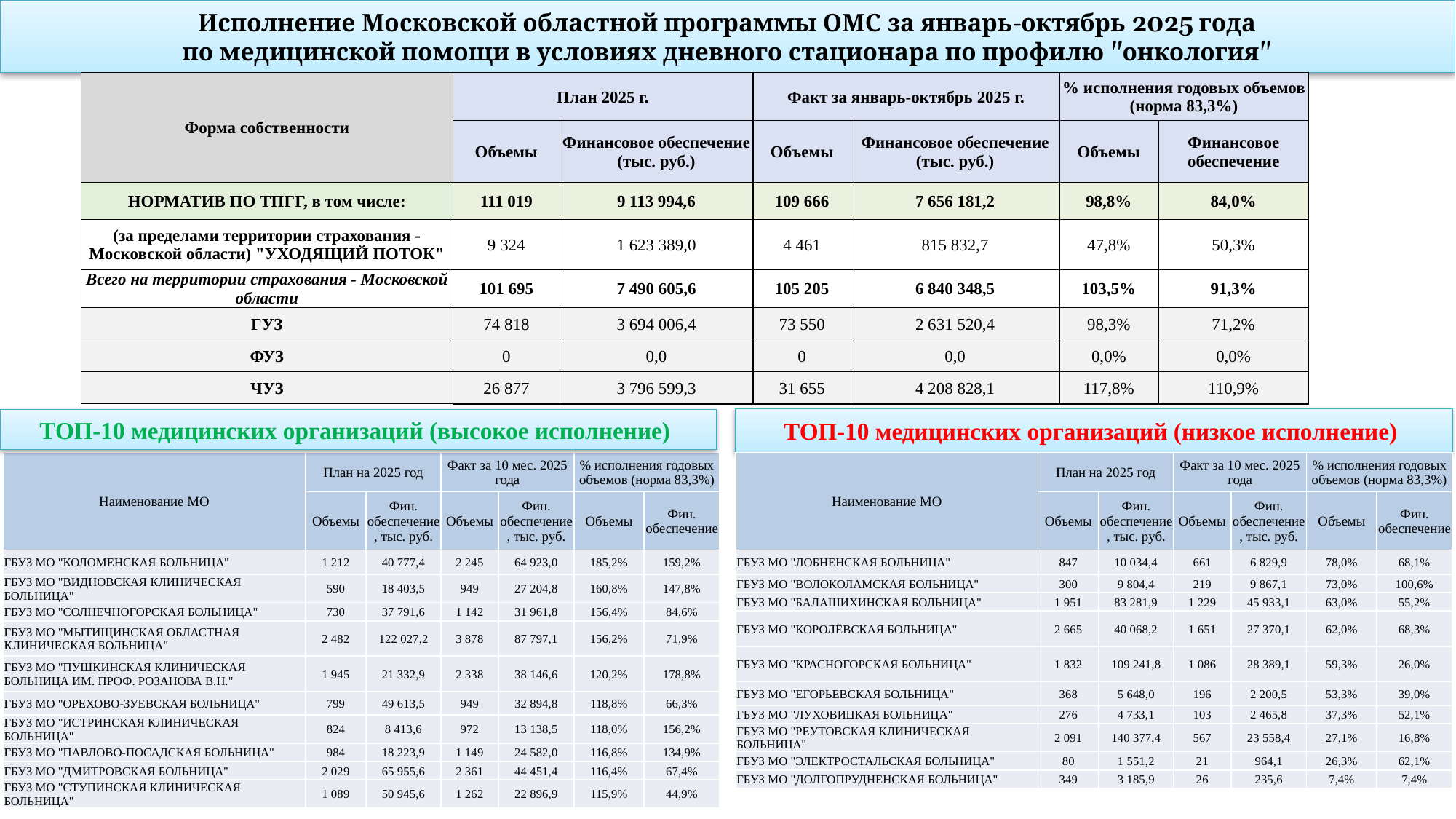

# Исполнение Московской областной программы ОМС за январь-октябрь 2025 года по медицинской помощи в условиях дневного стационара по профилю "онкология"
| Форма собственности | План 2025 г. |  | Факт за январь-октябрь 2025 г. |  | % исполнения годовых объемов (норма 83,3%) |  |
| --- | --- | --- | --- | --- | --- | --- |
|  | Объемы | Финансовое обеспечение (тыс. руб.) | Объемы | Финансовое обеспечение (тыс. руб.) | Объемы | Финансовое обеспечение |
| НОРМАТИВ ПО ТПГГ, в том числе: | 111 019 | 9 113 994,6 | 109 666 | 7 656 181,2 | 98,8% | 84,0% |
| (за пределами территории страхования - Московской области) "УХОДЯЩИЙ ПОТОК" | 9 324 | 1 623 389,0 | 4 461 | 815 832,7 | 47,8% | 50,3% |
| Всего на территории страхования - Московской области | 101 695 | 7 490 605,6 | 105 205 | 6 840 348,5 | 103,5% | 91,3% |
| ГУЗ | 74 818 | 3 694 006,4 | 73 550 | 2 631 520,4 | 98,3% | 71,2% |
| ФУЗ | 0 | 0,0 | 0 | 0,0 | 0,0% | 0,0% |
| ЧУЗ | 26 877 | 3 796 599,3 | 31 655 | 4 208 828,1 | 117,8% | 110,9% |
ТОП-10 медицинских организаций (низкое исполнение)
ТОП-10 медицинских организаций (высокое исполнение)
| Наименование МО | План на 2025 год |  | Факт за 10 мес. 2025 года |  | % исполнения годовых объемов (норма 83,3%) |  |
| --- | --- | --- | --- | --- | --- | --- |
|  | Объемы | Фин. обеспечение, тыс. руб. | Объемы | Фин. обеспечение, тыс. руб. | Объемы | Фин. обеспечение |
| ГБУЗ МО "КОЛОМЕНСКАЯ БОЛЬНИЦА" | 1 212 | 40 777,4 | 2 245 | 64 923,0 | 185,2% | 159,2% |
| ГБУЗ МО "ВИДНОВСКАЯ КЛИНИЧЕСКАЯ БОЛЬНИЦА" | 590 | 18 403,5 | 949 | 27 204,8 | 160,8% | 147,8% |
| ГБУЗ МО "СОЛНЕЧНОГОРСКАЯ БОЛЬНИЦА" | 730 | 37 791,6 | 1 142 | 31 961,8 | 156,4% | 84,6% |
| ГБУЗ МО "МЫТИЩИНСКАЯ ОБЛАСТНАЯ КЛИНИЧЕСКАЯ БОЛЬНИЦА" | 2 482 | 122 027,2 | 3 878 | 87 797,1 | 156,2% | 71,9% |
| ГБУЗ МО "ПУШКИНСКАЯ КЛИНИЧЕСКАЯ БОЛЬНИЦА ИМ. ПРОФ. РОЗАНОВА В.Н." | 1 945 | 21 332,9 | 2 338 | 38 146,6 | 120,2% | 178,8% |
| ГБУЗ МО "ОРЕХОВО-ЗУЕВСКАЯ БОЛЬНИЦА" | 799 | 49 613,5 | 949 | 32 894,8 | 118,8% | 66,3% |
| ГБУЗ МО "ИСТРИНСКАЯ КЛИНИЧЕСКАЯ БОЛЬНИЦА" | 824 | 8 413,6 | 972 | 13 138,5 | 118,0% | 156,2% |
| ГБУЗ МО "ПАВЛОВО-ПОСАДСКАЯ БОЛЬНИЦА" | 984 | 18 223,9 | 1 149 | 24 582,0 | 116,8% | 134,9% |
| ГБУЗ МО "ДМИТРОВСКАЯ БОЛЬНИЦА" | 2 029 | 65 955,6 | 2 361 | 44 451,4 | 116,4% | 67,4% |
| ГБУЗ МО "СТУПИНСКАЯ КЛИНИЧЕСКАЯ БОЛЬНИЦА" | 1 089 | 50 945,6 | 1 262 | 22 896,9 | 115,9% | 44,9% |
| Наименование МО | План на 2025 год |  | Факт за 10 мес. 2025 года |  | % исполнения годовых объемов (норма 83,3%) |  |
| --- | --- | --- | --- | --- | --- | --- |
|  | Объемы | Фин. обеспечение, тыс. руб. | Объемы | Фин. обеспечение, тыс. руб. | Объемы | Фин. обеспечение |
| ГБУЗ МО "ЛОБНЕНСКАЯ БОЛЬНИЦА" | 847 | 10 034,4 | 661 | 6 829,9 | 78,0% | 68,1% |
| ГБУЗ МО "ВОЛОКОЛАМСКАЯ БОЛЬНИЦА" | 300 | 9 804,4 | 219 | 9 867,1 | 73,0% | 100,6% |
| ГБУЗ МО "БАЛАШИХИНСКАЯ БОЛЬНИЦА" | 1 951 | 83 281,9 | 1 229 | 45 933,1 | 63,0% | 55,2% |
| ГБУЗ МО "КОРОЛЁВСКАЯ БОЛЬНИЦА" | 2 665 | 40 068,2 | 1 651 | 27 370,1 | 62,0% | 68,3% |
| ГБУЗ МО "КРАСНОГОРСКАЯ БОЛЬНИЦА" | 1 832 | 109 241,8 | 1 086 | 28 389,1 | 59,3% | 26,0% |
| ГБУЗ МО "ЕГОРЬЕВСКАЯ БОЛЬНИЦА" | 368 | 5 648,0 | 196 | 2 200,5 | 53,3% | 39,0% |
| ГБУЗ МО "ЛУХОВИЦКАЯ БОЛЬНИЦА" | 276 | 4 733,1 | 103 | 2 465,8 | 37,3% | 52,1% |
| ГБУЗ МО "РЕУТОВСКАЯ КЛИНИЧЕСКАЯ БОЛЬНИЦА" | 2 091 | 140 377,4 | 567 | 23 558,4 | 27,1% | 16,8% |
| ГБУЗ МО "ЭЛЕКТРОСТАЛЬСКАЯ БОЛЬНИЦА" | 80 | 1 551,2 | 21 | 964,1 | 26,3% | 62,1% |
| ГБУЗ МО "ДОЛГОПРУДНЕНСКАЯ БОЛЬНИЦА" | 349 | 3 185,9 | 26 | 235,6 | 7,4% | 7,4% |
8